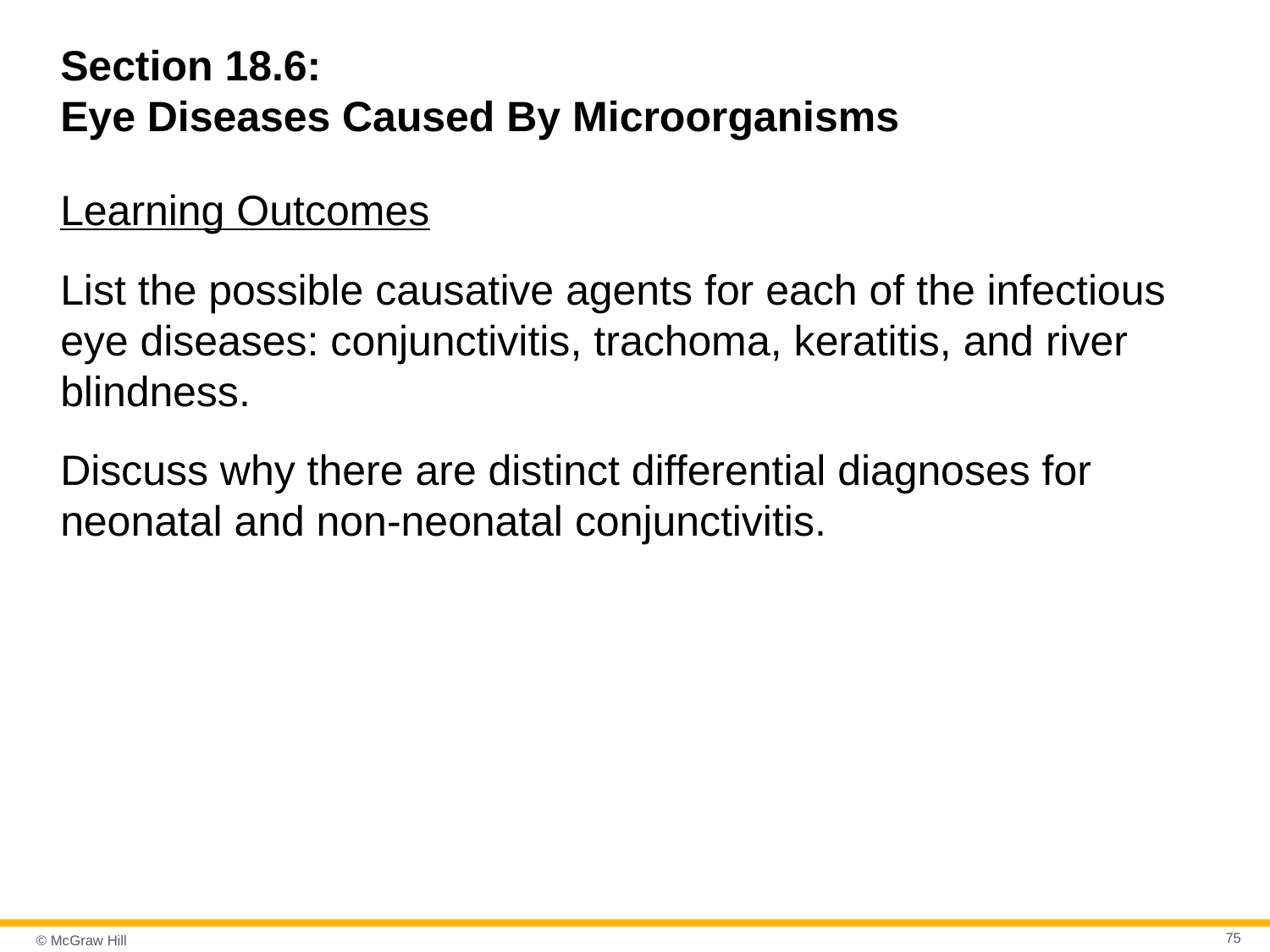

# Section 18.6: Eye Diseases Caused By Microorganisms
Learning Outcomes
List the possible causative agents for each of the infectious eye diseases: conjunctivitis, trachoma, keratitis, and river blindness.
Discuss why there are distinct differential diagnoses for neonatal and non-neonatal conjunctivitis.